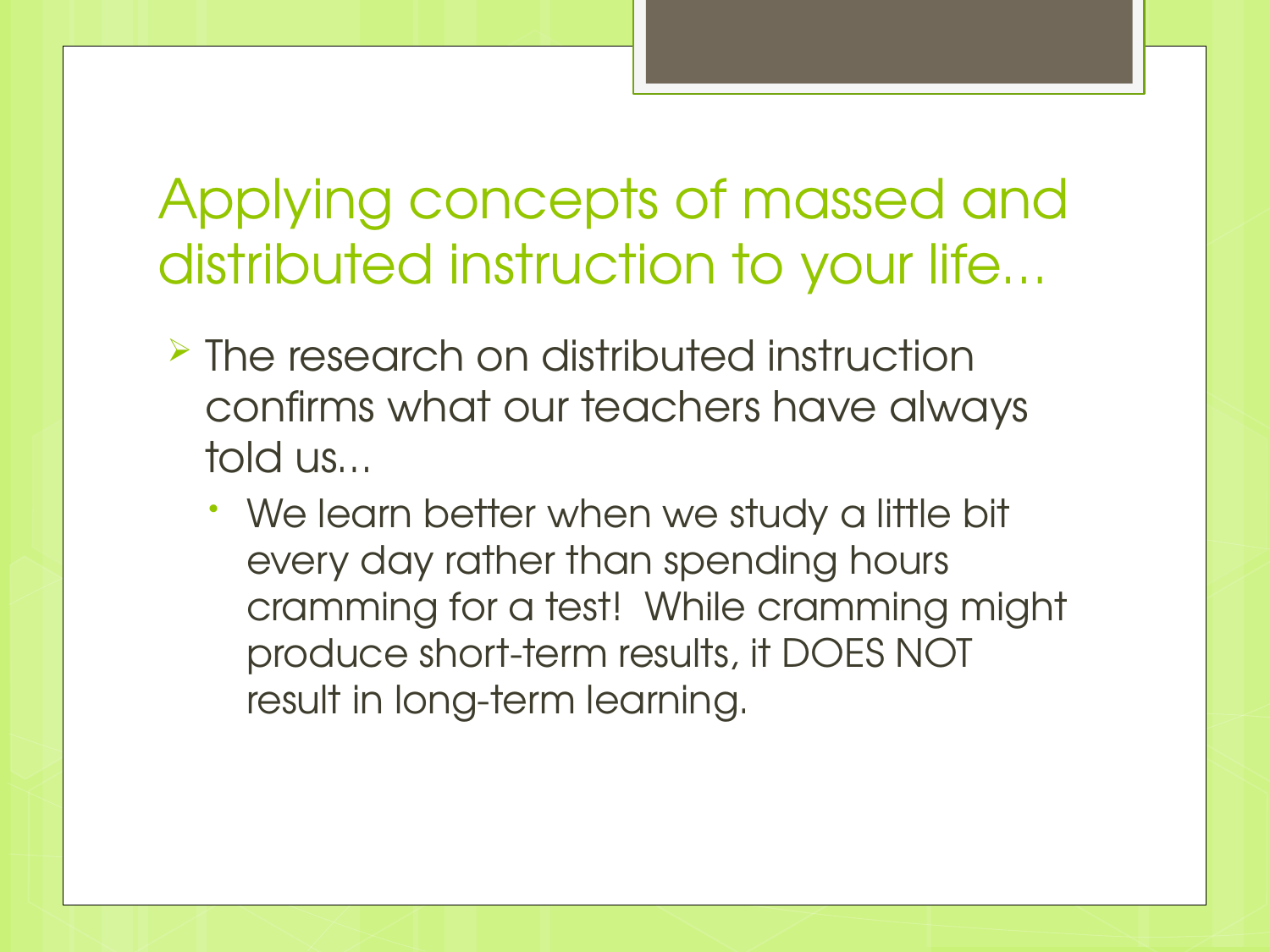

# Applying concepts of massed and distributed instruction to your life…
The research on distributed instruction confirms what our teachers have always told us…
We learn better when we study a little bit every day rather than spending hours cramming for a test!  While cramming might produce short-term results, it DOES NOT result in long-term learning.